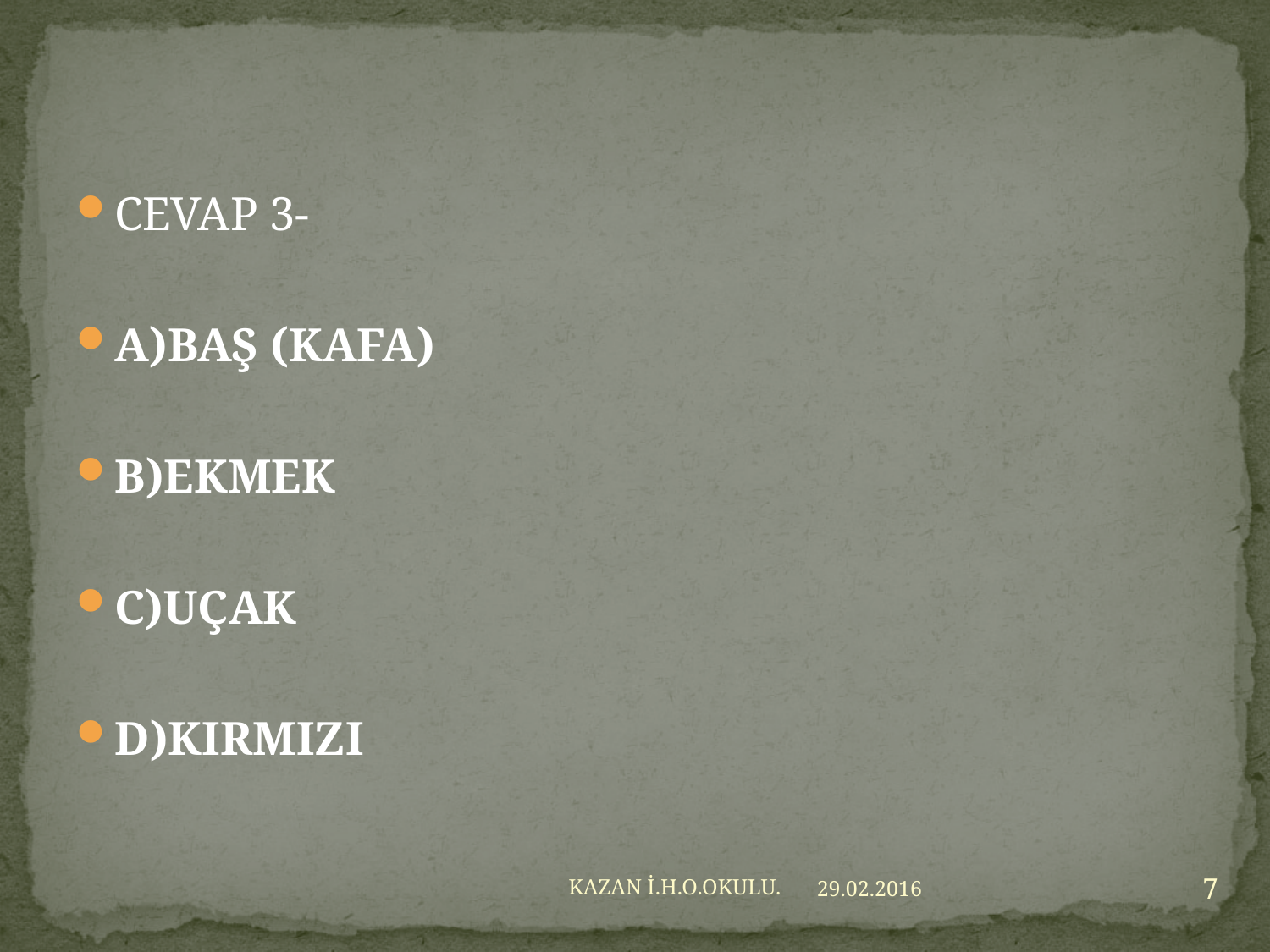

CEVAP 3-

A)BAŞ (KAFA)

B)EKMEK

C)UÇAK

D)KIRMIZI
7
KAZAN İ.H.O.OKULU.
29.02.2016